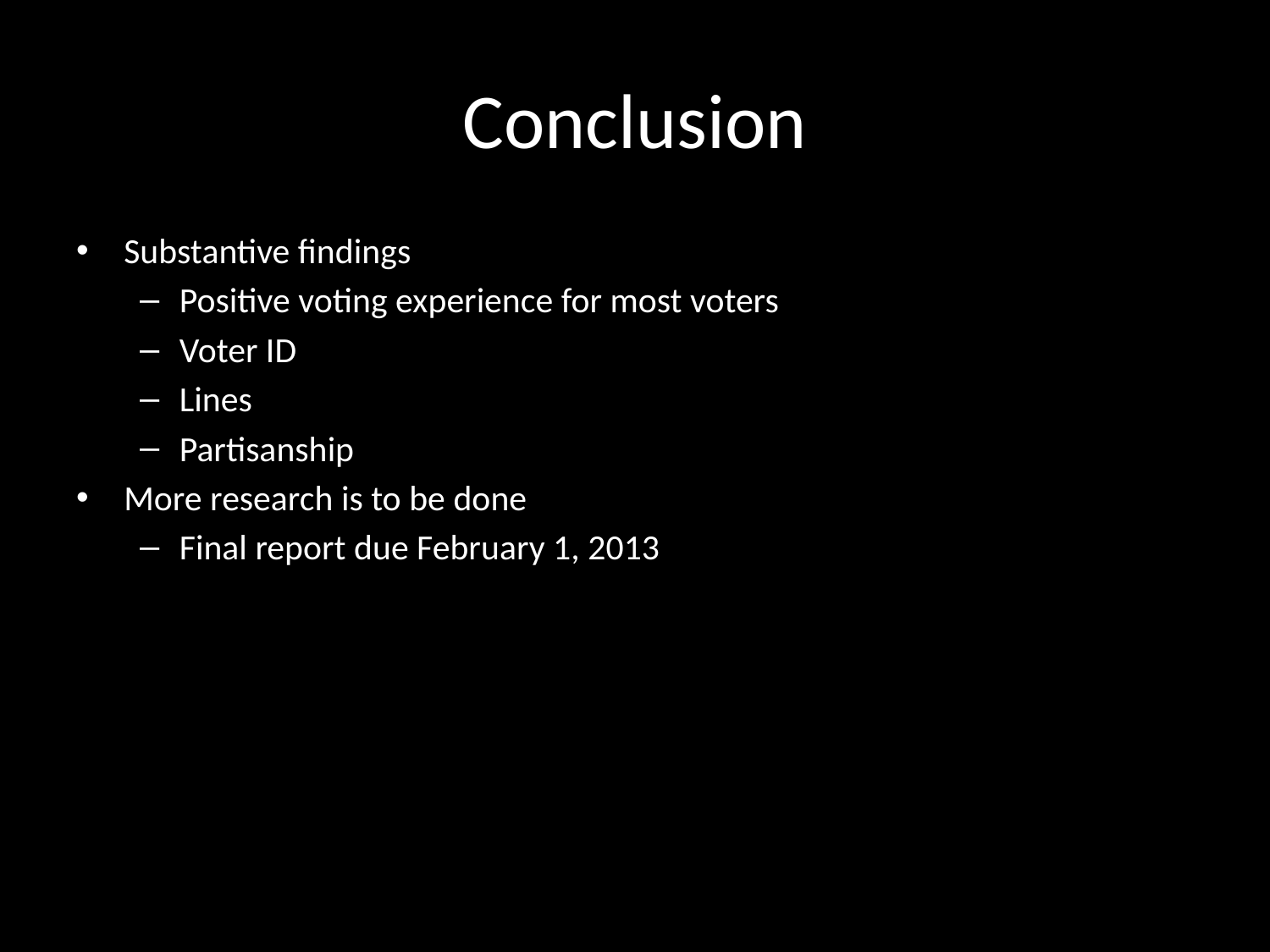

# Conclusion
Substantive findings
Positive voting experience for most voters
Voter ID
Lines
Partisanship
More research is to be done
Final report due February 1, 2013